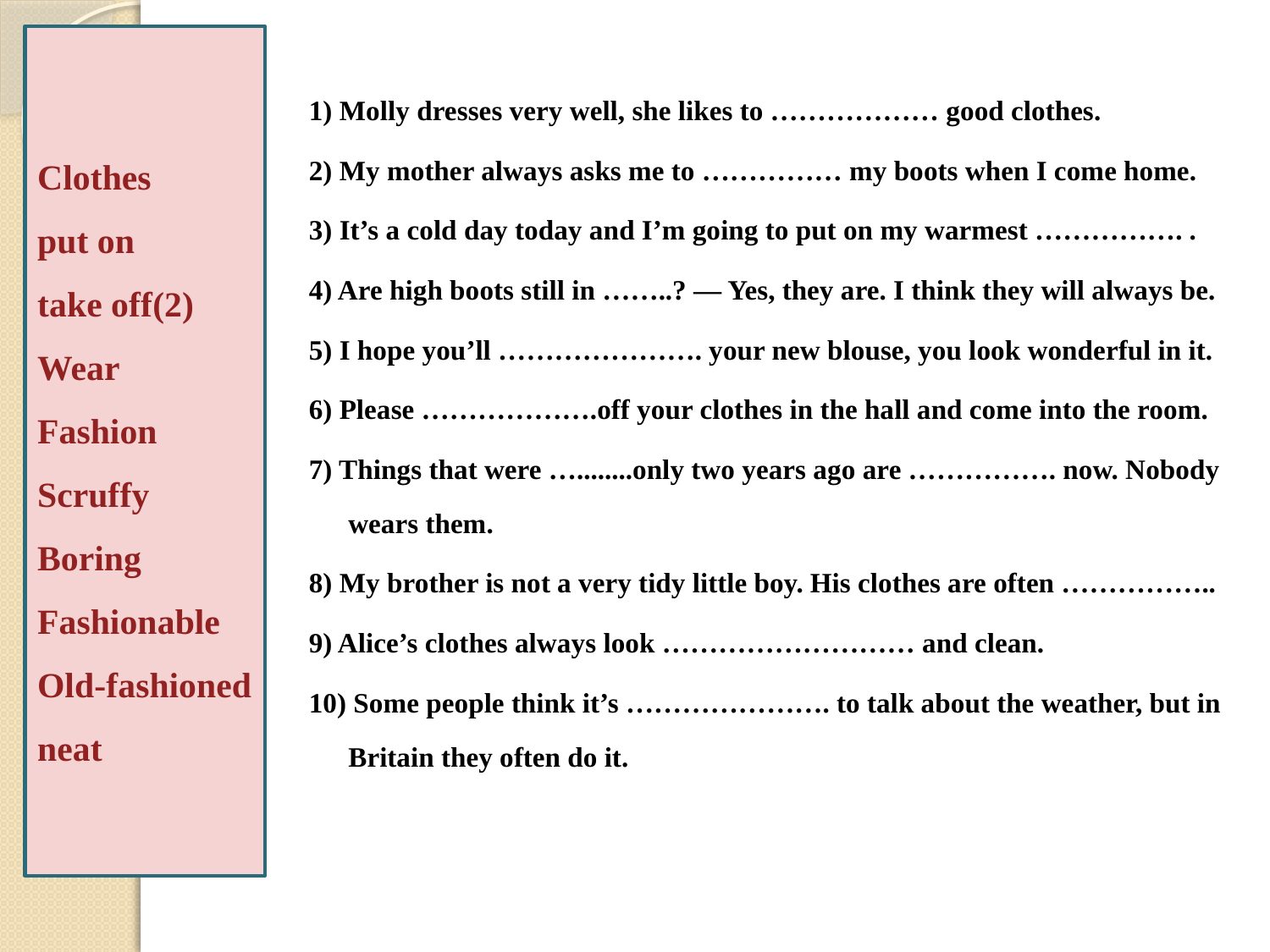

Clothes
put on
take off(2)
Wear
Fashion
Scruffy
Boring
Fashionable
Old-fashioned
neat
1) Molly dresses very well, she likes to ……………… good clothes.
2) My mother always asks me to …………… my boots when I come home.
3) It’s a cold day today and I’m going to put on my warmest ……………. .
4) Are high boots still in ……..? — Yes, they are. I think they will always be.
5) I hope you’ll …………………. your new blouse, you look wonderful in it.
6) Please ……………….off your clothes in the hall and come into the room.
7) Things that were …........only two years ago are ……………. now. Nobody wears them.
8) My brother is not a very tidy little boy. His clothes are often ……………..
9) Alice’s clothes always look ……………………… and clean.
10) Some people think it’s …………………. to talk about the weather, but in Britain they often do it.